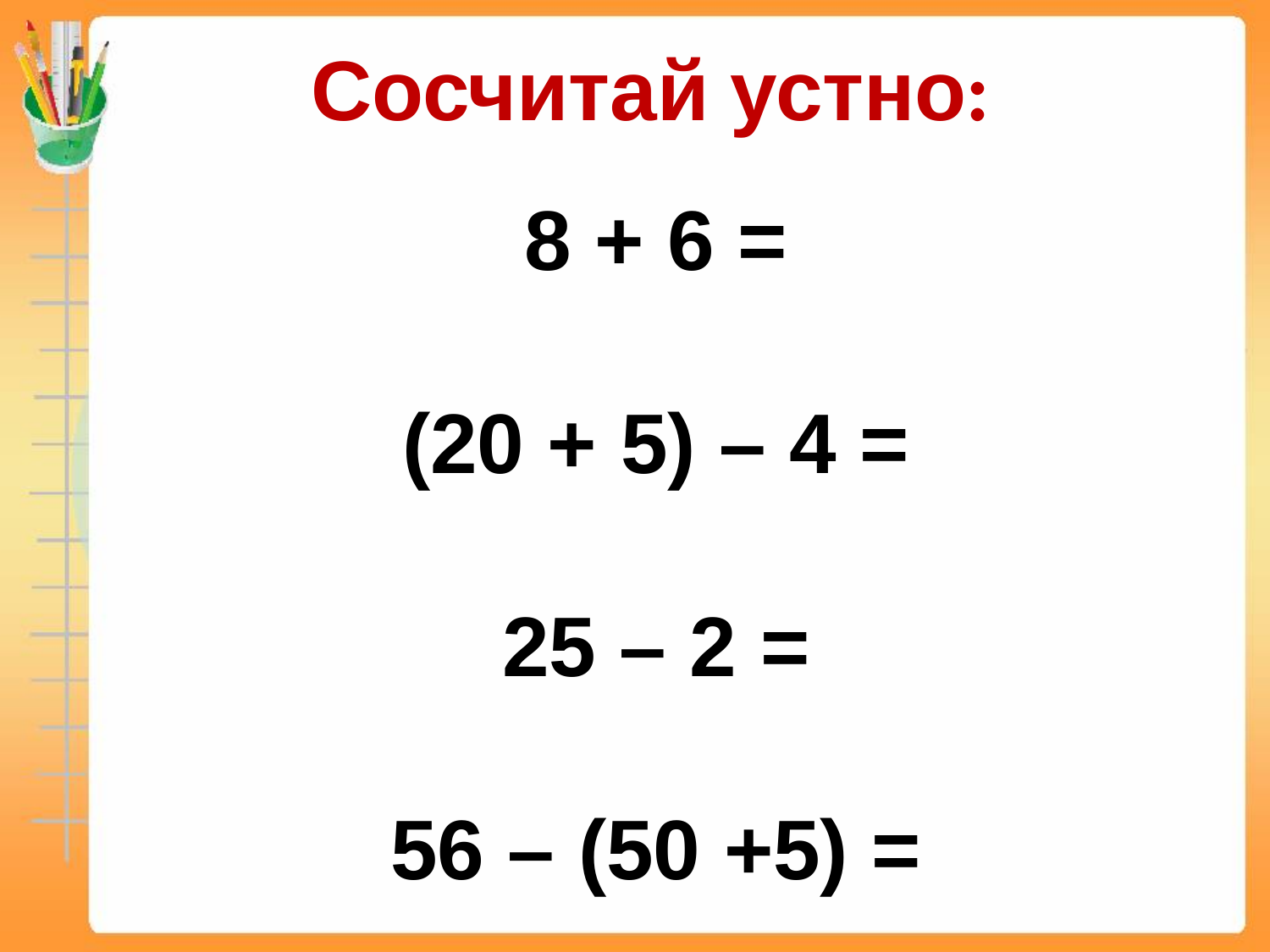

Сосчитай устно:
8 + 6 =

(20 + 5) – 4 =

25 – 2 =

56 – (50 +5) =